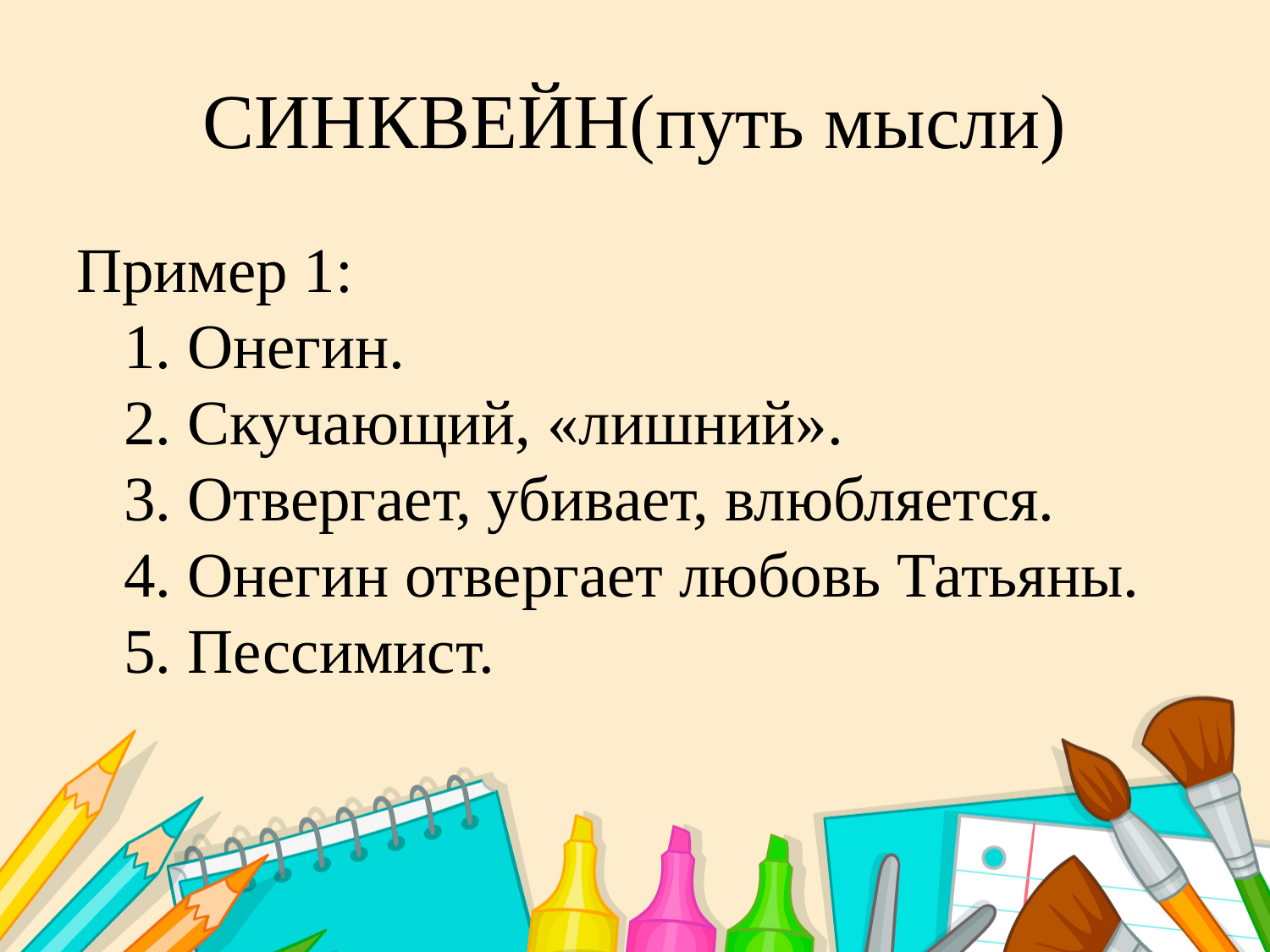

# СИНКВЕЙН(путь мысли)
Пример 1:
1. Онегин.
2. Скучающий, «лишний».
3. Отвергает, убивает, влюбляется.
4. Онегин отвергает любовь Татьяны.
5. Пессимист.